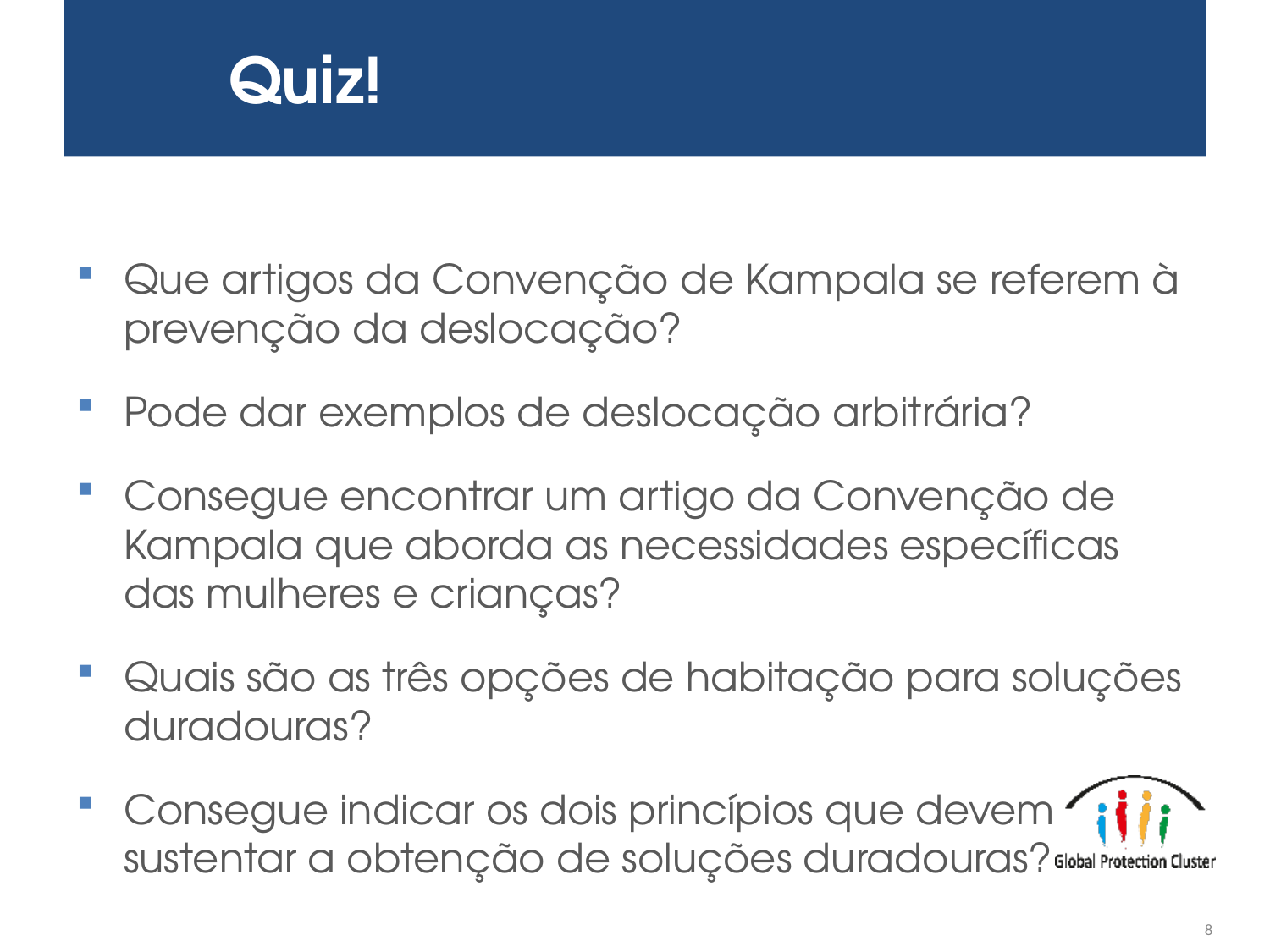

# Quiz!
Que artigos da Convenção de Kampala se referem à prevenção da deslocação?
Pode dar exemplos de deslocação arbitrária?
Consegue encontrar um artigo da Convenção de Kampala que aborda as necessidades específicas das mulheres e crianças?
Quais são as três opções de habitação para soluções duradouras?
Consegue indicar os dois princípios que devem sustentar a obtenção de soluções duradouras?